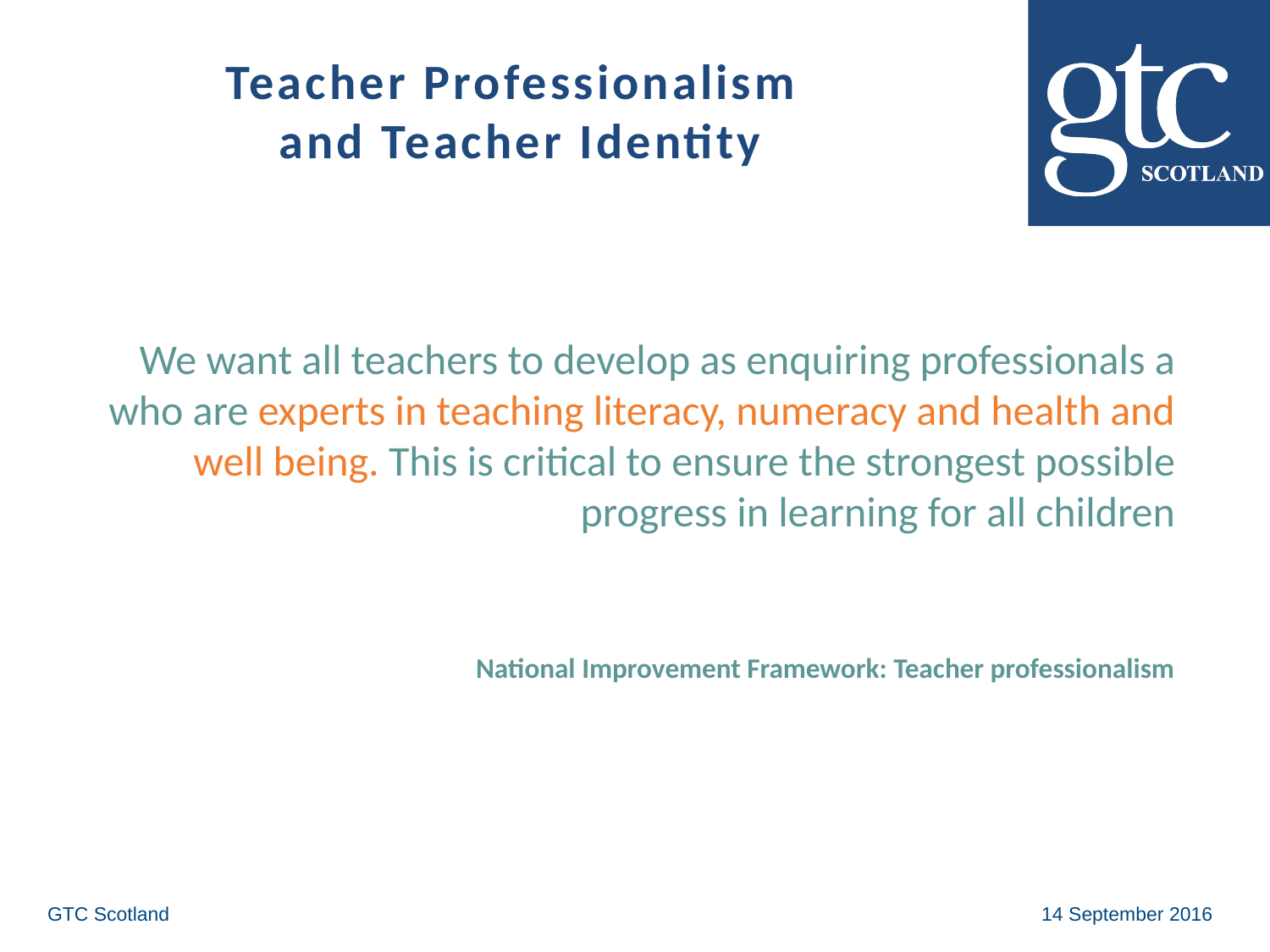

# Teacher Professionalism and Teacher Identity
We want all teachers to develop as enquiring professionals a who are experts in teaching literacy, numeracy and health and well being. This is critical to ensure the strongest possible progress in learning for all children

National Improvement Framework: Teacher professionalism

GTC Scotland
14 September 2016